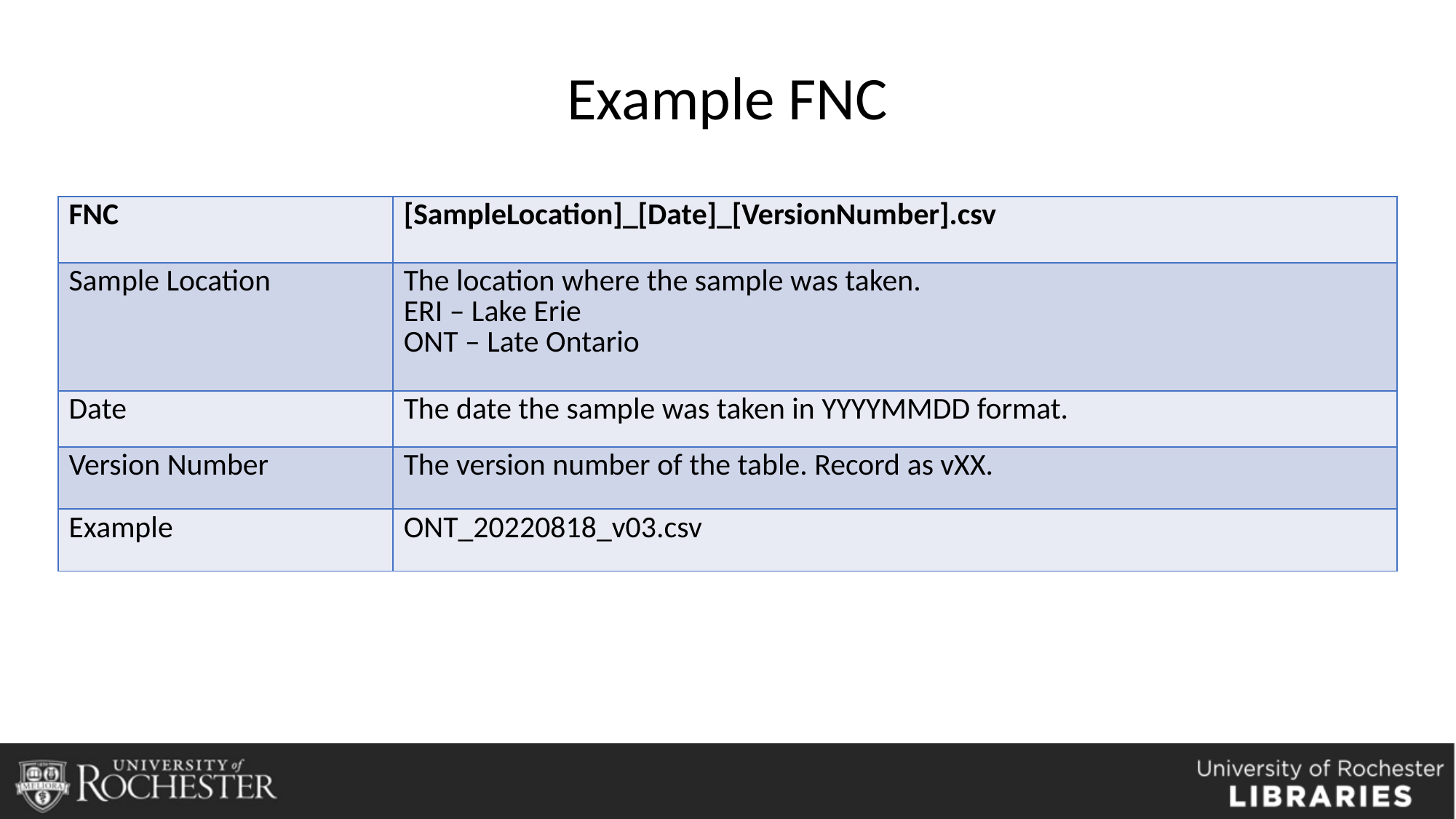

Example FNC
| FNC | [SampleLocation]\_[Date]\_[VersionNumber].csv |
| --- | --- |
| Sample Location | The location where the sample was taken. ERI – Lake Erie ONT – Late Ontario |
| Date | The date the sample was taken in YYYYMMDD format. |
| Version Number | The version number of the table. Record as vXX. |
| Example | ONT\_20220818\_v03.csv |